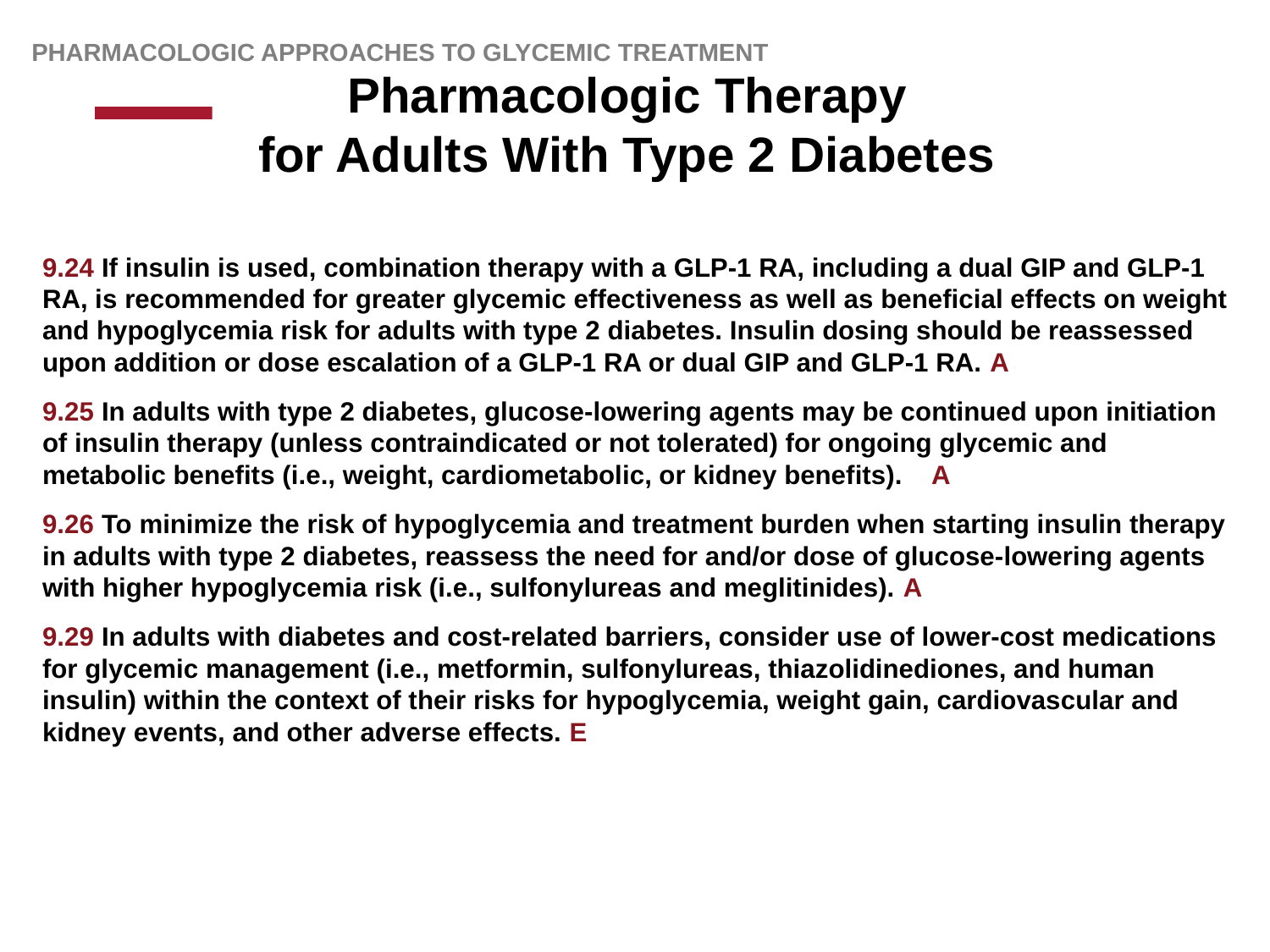

Pharmacologic Approaches to Glycemic Treatment
# Pharmacologic Therapy for Adults With Type 2 Diabetes

9.24 If insulin is used, combination therapy with a GLP-1 RA, including a dual GIP and GLP-1 RA, is recommended for greater glycemic effectiveness as well as beneficial effects on weight and hypoglycemia risk for adults with type 2 diabetes. Insulin dosing should be reassessed upon addition or dose escalation of a GLP-1 RA or dual GIP and GLP-1 RA. A
9.25 In adults with type 2 diabetes, glucose-lowering agents may be continued upon initiation of insulin therapy (unless contraindicated or not tolerated) for ongoing glycemic and metabolic benefits (i.e., weight, cardiometabolic, or kidney benefits). 	A
9.26 To minimize the risk of hypoglycemia and treatment burden when starting insulin therapy in adults with type 2 diabetes, reassess the need for and/or dose of glucose-lowering agents with higher hypoglycemia risk (i.e., sulfonylureas and meglitinides). A
9.29 In adults with diabetes and cost-related barriers, consider use of lower-cost medications for glycemic management (i.e., metformin, sulfonylureas, thiazolidinediones, and human insulin) within the context of their risks for hypoglycemia, weight gain, cardiovascular and kidney events, and other adverse effects. E